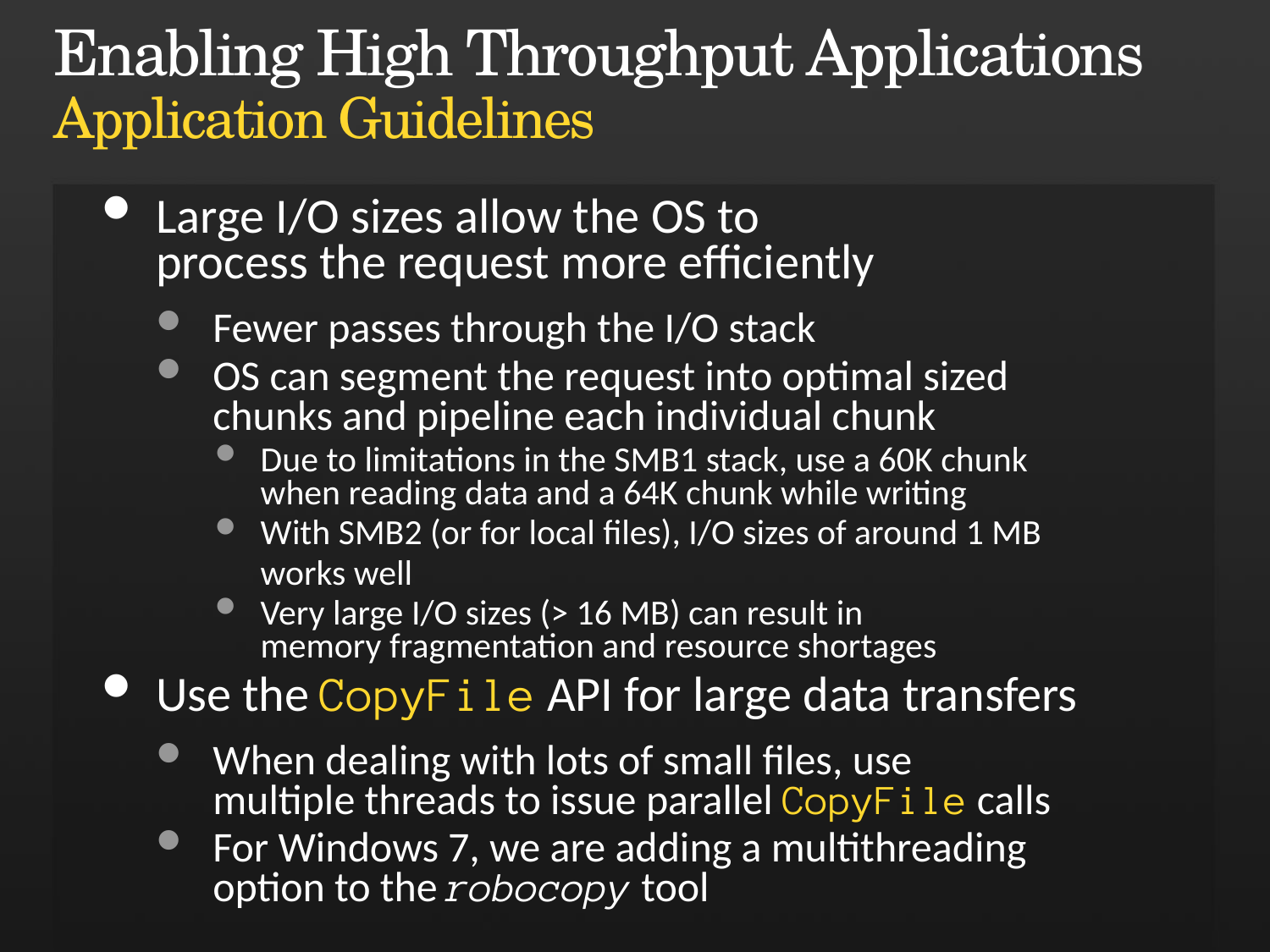

# Enabling High Throughput Applications Application Guidelines
Large I/O sizes allow the OS to
process the request more efficiently
Fewer passes through the I/O stack
OS can segment the request into optimal sized
chunks and pipeline each individual chunk
Due to limitations in the SMB1 stack, use a 60K chunk
when reading data and a 64K chunk while writing
With SMB2 (or for local files), I/O sizes of around 1 MB
	works well
Very large I/O sizes (> 16 MB) can result in
memory fragmentation and resource shortages
Use the CopyFile API for large data transfers
When dealing with lots of small files, use
multiple threads to issue parallel CopyFile calls
For Windows 7, we are adding a multithreading
option to the robocopy tool